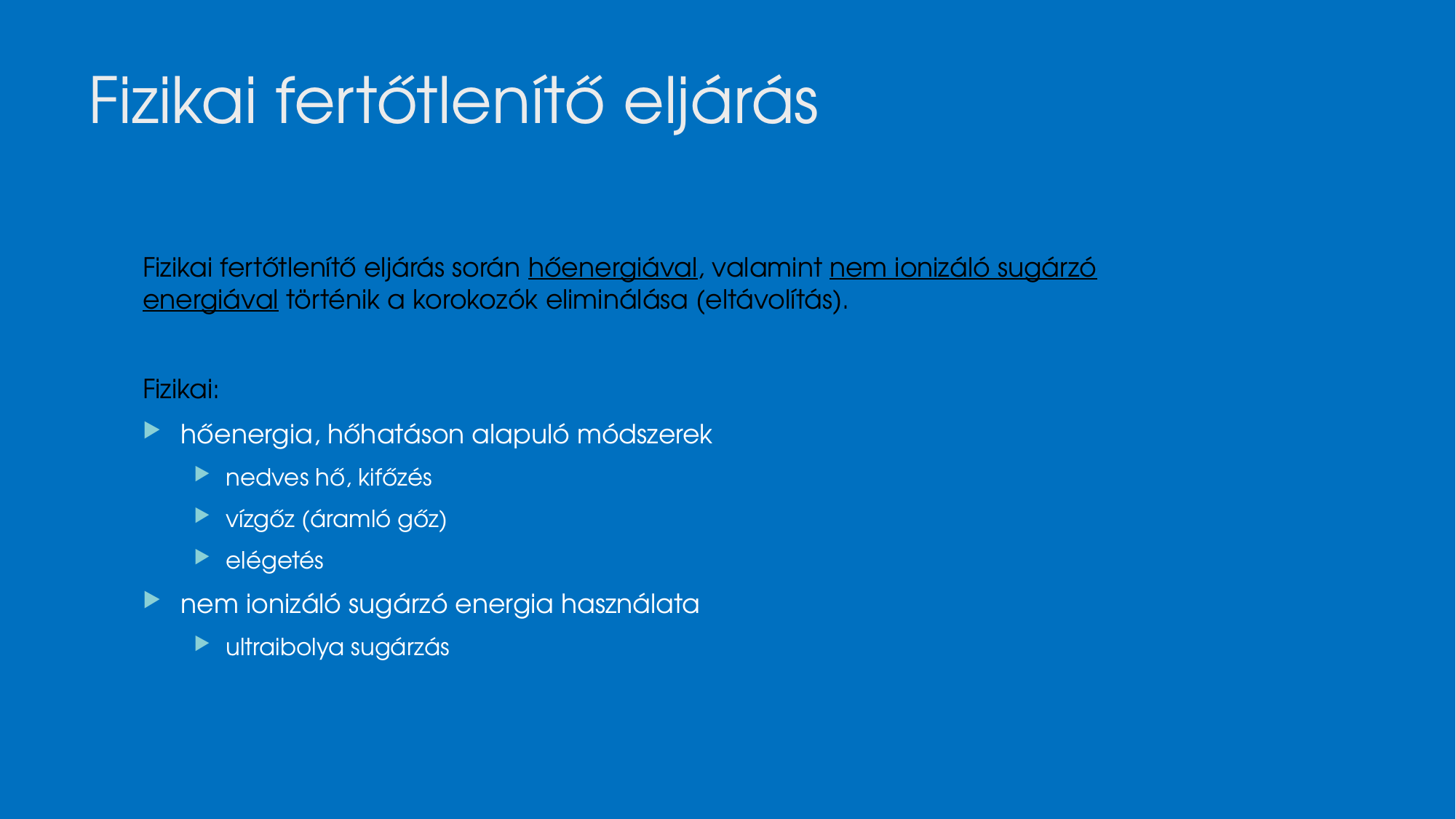

# Fizikai fertőtlenítő eljárás
Fizikai fertőtlenítő eljárás során hőenergiával, valamint nem ionizáló sugárzó energiával történik a korokozók eliminálása (eltávolítás).

Fizikai:
hőenergia, hőhatáson alapuló módszerek
nedves hő, kifőzés
vízgőz (áramló gőz)
elégetés
nem ionizáló sugárzó energia használata
ultraibolya sugárzás